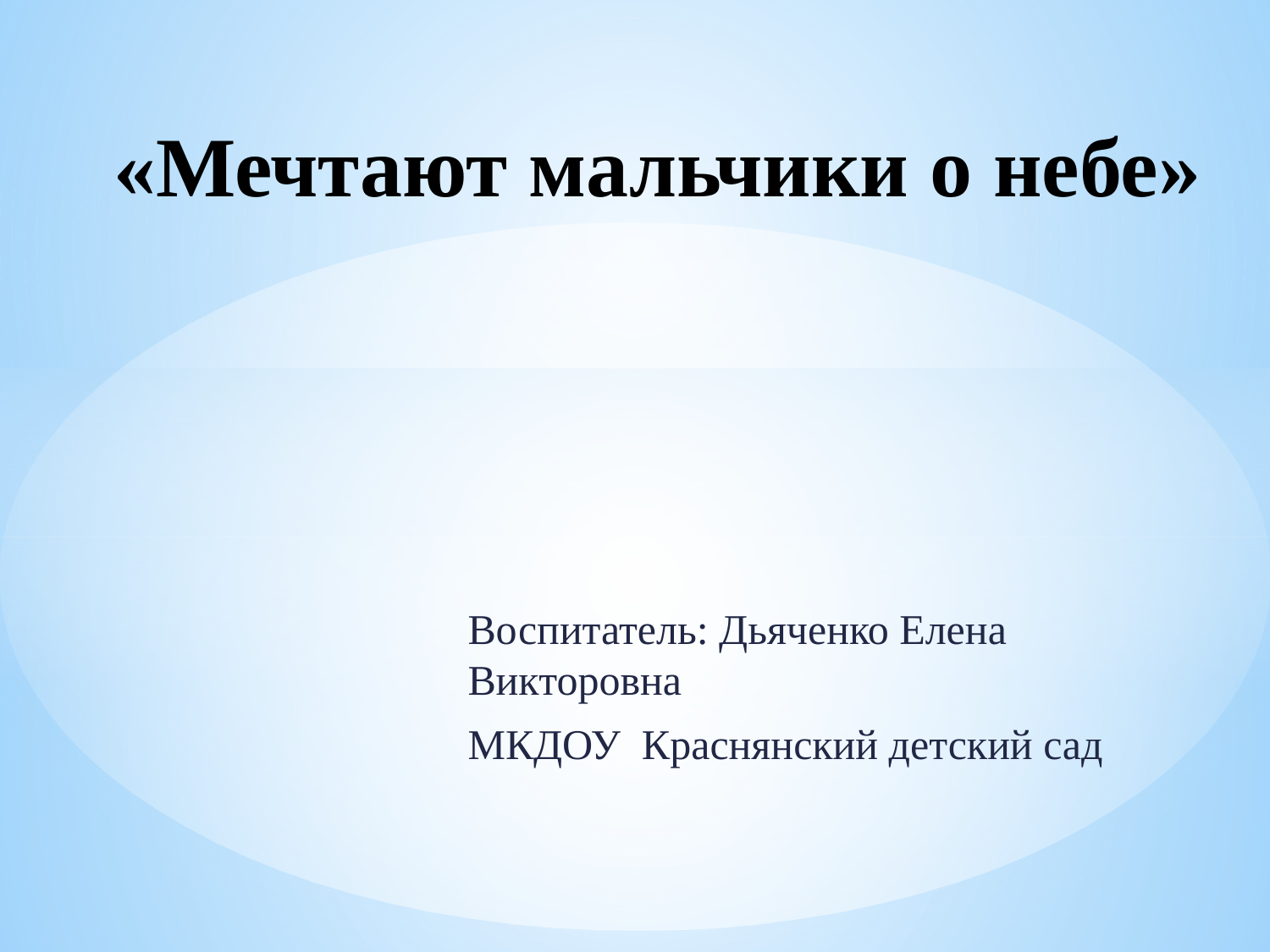

# «Мечтают мальчики о небе»
Воспитатель: Дьяченко Елена Викторовна
МКДОУ  Краснянский детский сад